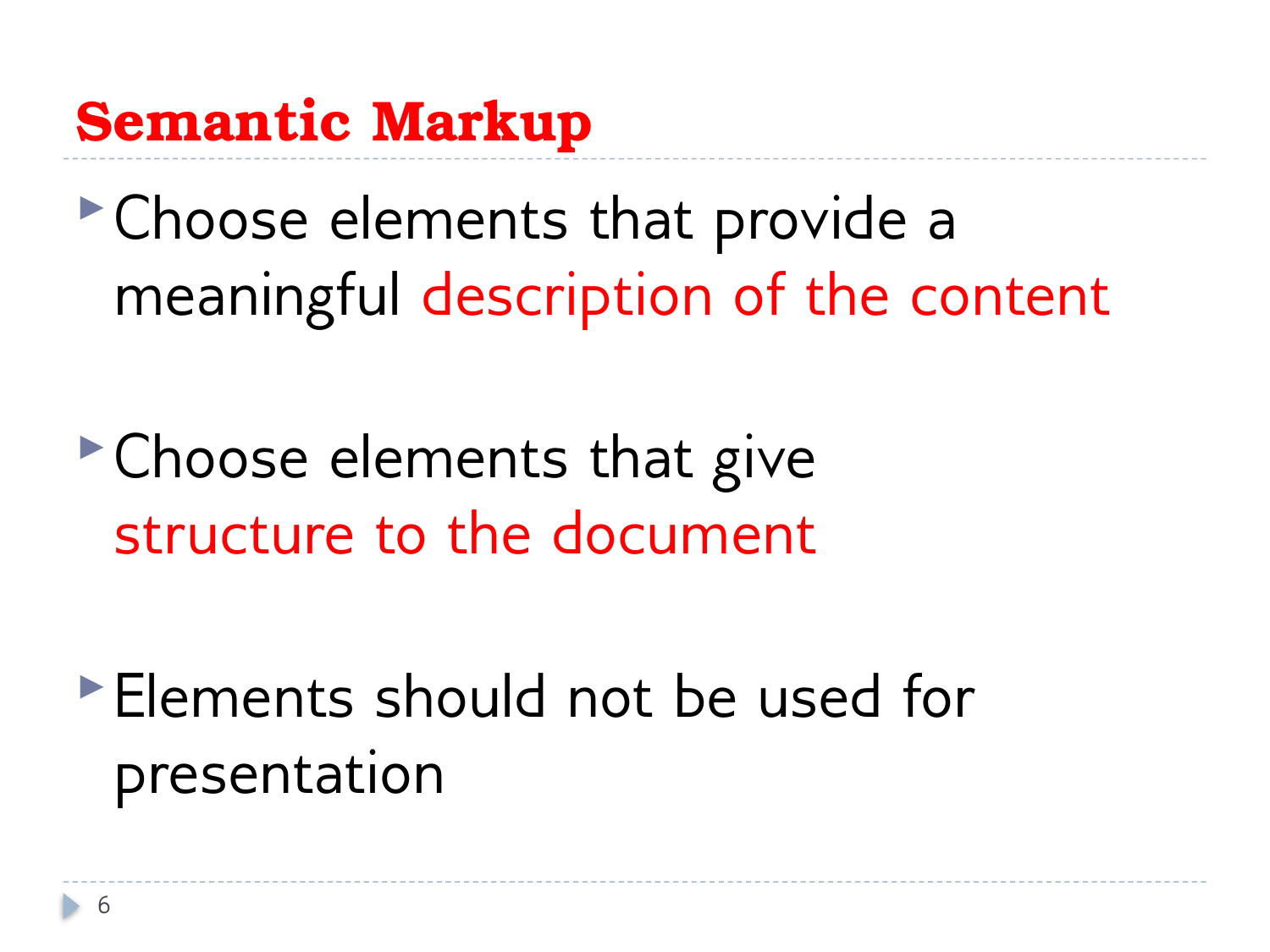

# Semantic Markup
Choose elements that provide a meaningful description of the content
Choose elements that give
structure to the document
Elements should not be used for presentation

6